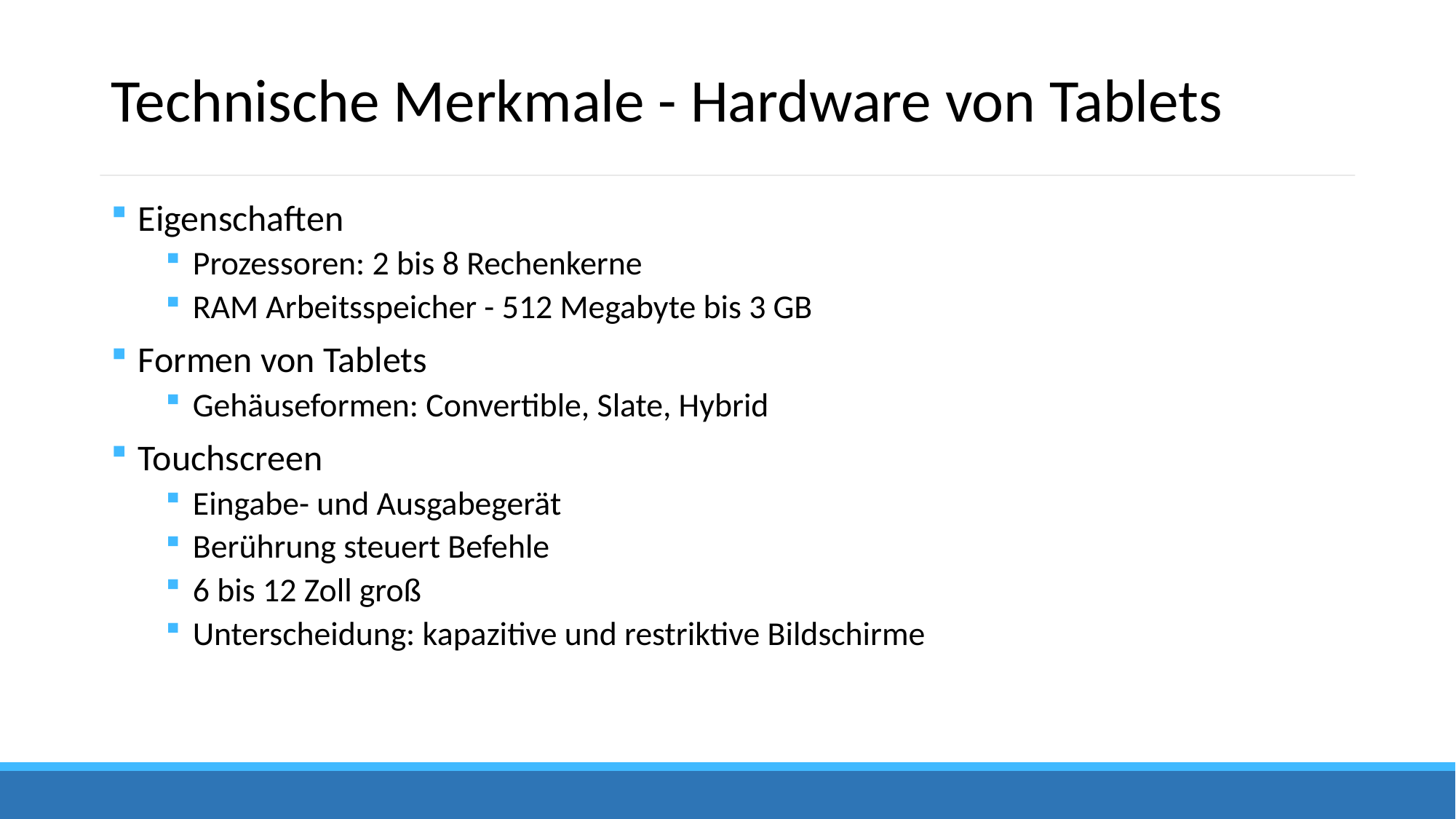

# Technische Merkmale - Hardware von Tablets
Eigenschaften
Prozessoren: 2 bis 8 Rechenkerne
RAM Arbeitsspeicher - 512 Megabyte bis 3 GB
Formen von Tablets
Gehäuseformen: Convertible, Slate, Hybrid
Touchscreen
Eingabe- und Ausgabegerät
Berührung steuert Befehle
6 bis 12 Zoll groß
Unterscheidung: kapazitive und restriktive Bildschirme